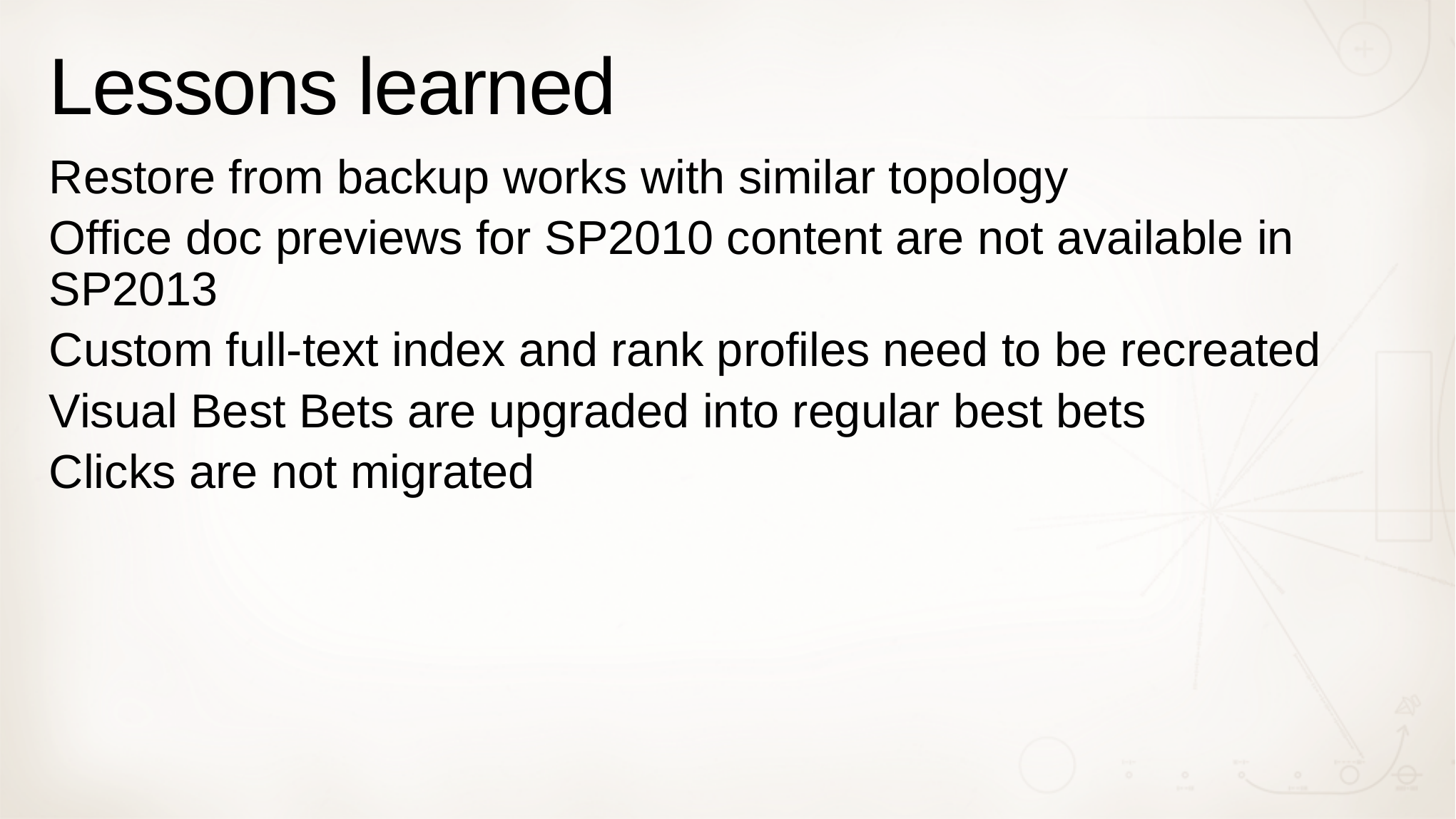

# Lessons learned
Restore from backup works with similar topology
Office doc previews for SP2010 content are not available in SP2013
Custom full-text index and rank profiles need to be recreated
Visual Best Bets are upgraded into regular best bets
Clicks are not migrated